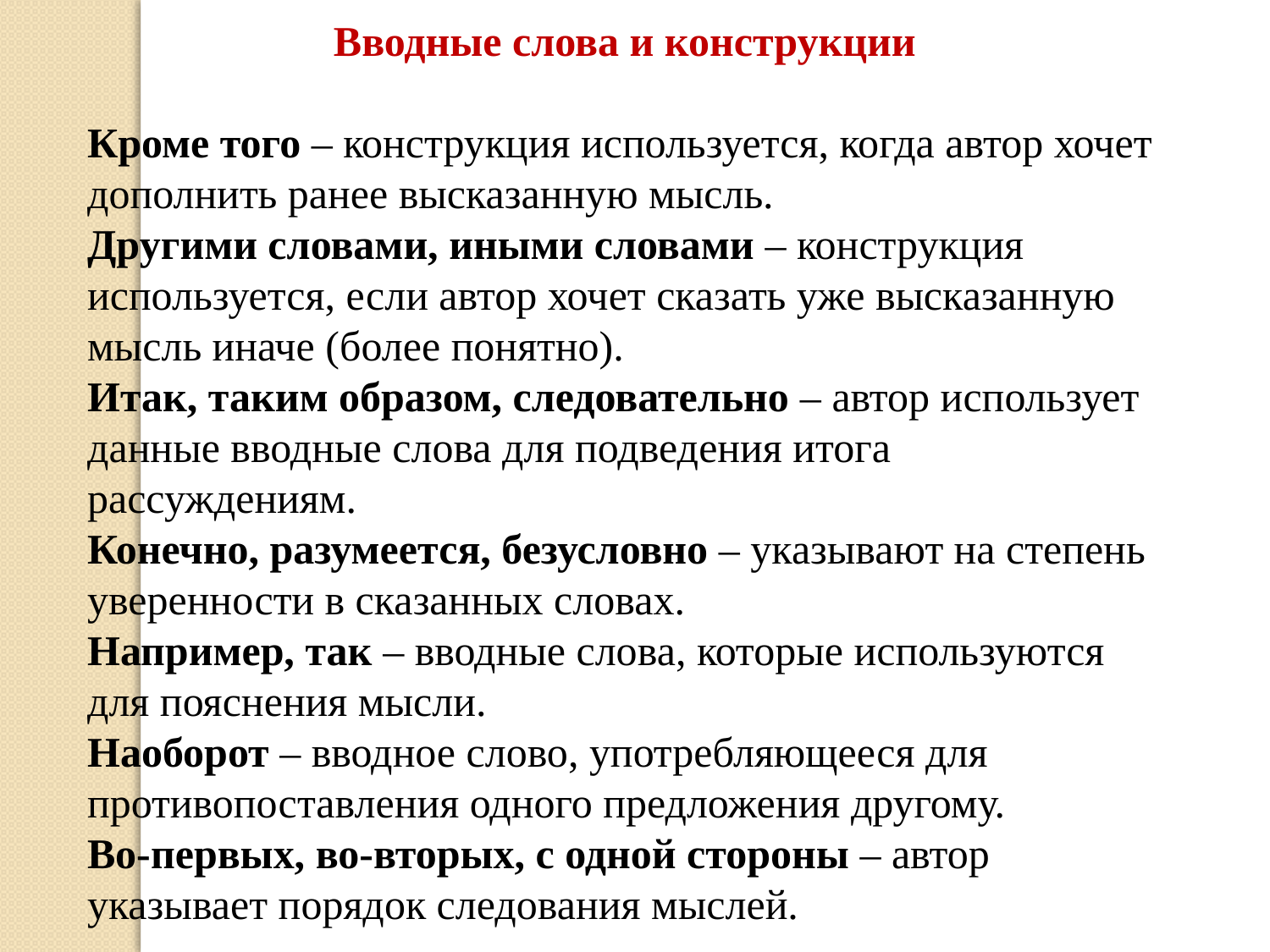

Вводные слова и конструкции
Кроме того – конструкция используется, когда автор хочет дополнить ранее высказанную мысль. 
Другими словами, иными словами – конструкция используется, если автор хочет сказать уже высказанную мысль иначе (более понятно). 
Итак, таким образом, следовательно – автор использует данные вводные слова для подведения итога рассуждениям. 
Конечно, разумеется, безусловно – указывают на степень уверенности в сказанных словах. 
Например, так – вводные слова, которые используются для пояснения мысли. 
Наоборот – вводное слово, употребляющееся для противопоставления одного предложения другому. 
Во-первых, во-вторых, с одной стороны – автор указывает порядок следования мыслей.